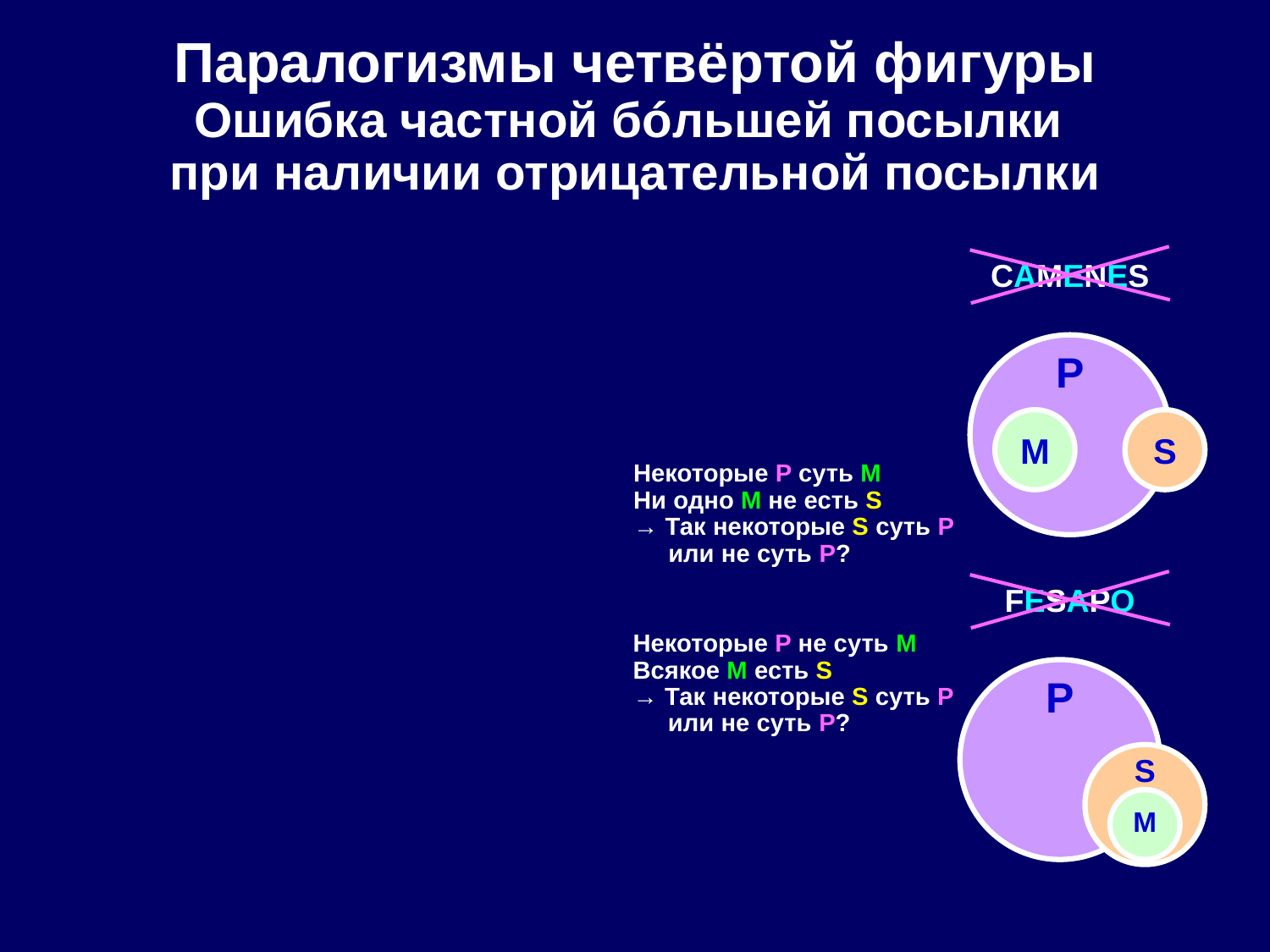

# Паралогизмы четвёртой фигуры Ошибка частной бóльшей посылки при наличии отрицательной посылки
CAMENES
P
M
S
Некоторые P суть M
Ни одно M не есть S
→ Так некоторые S суть P
     или не суть P?
FESAPO
Некоторые P не суть M
Всякое M есть S
→ Так некоторые S суть P
     или не суть P?
P
S
M